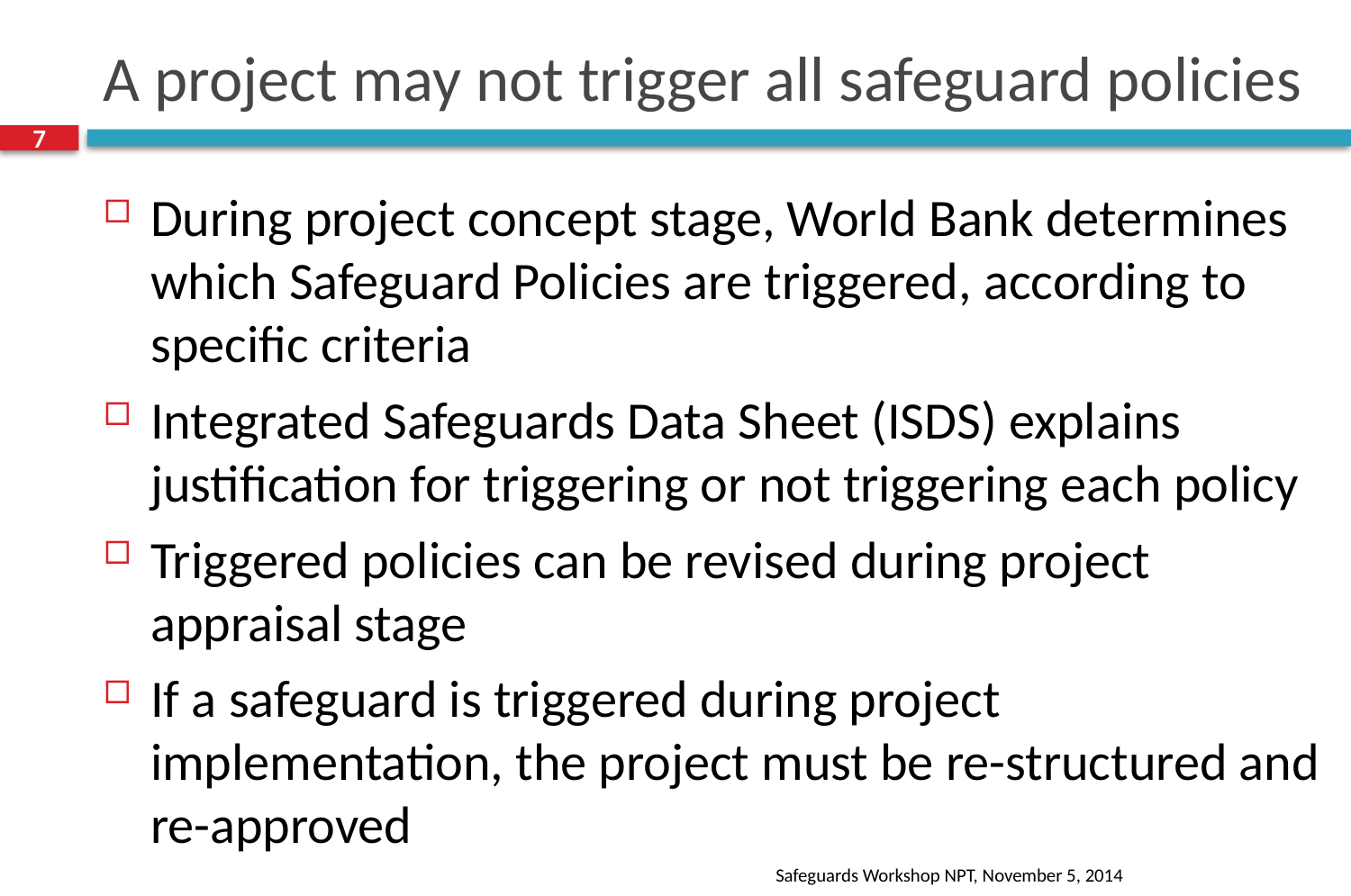

# A project may not trigger all safeguard policies
7
During project concept stage, World Bank determines which Safeguard Policies are triggered, according to specific criteria
Integrated Safeguards Data Sheet (ISDS) explains justification for triggering or not triggering each policy
Triggered policies can be revised during project appraisal stage
If a safeguard is triggered during project implementation, the project must be re-structured and re-approved